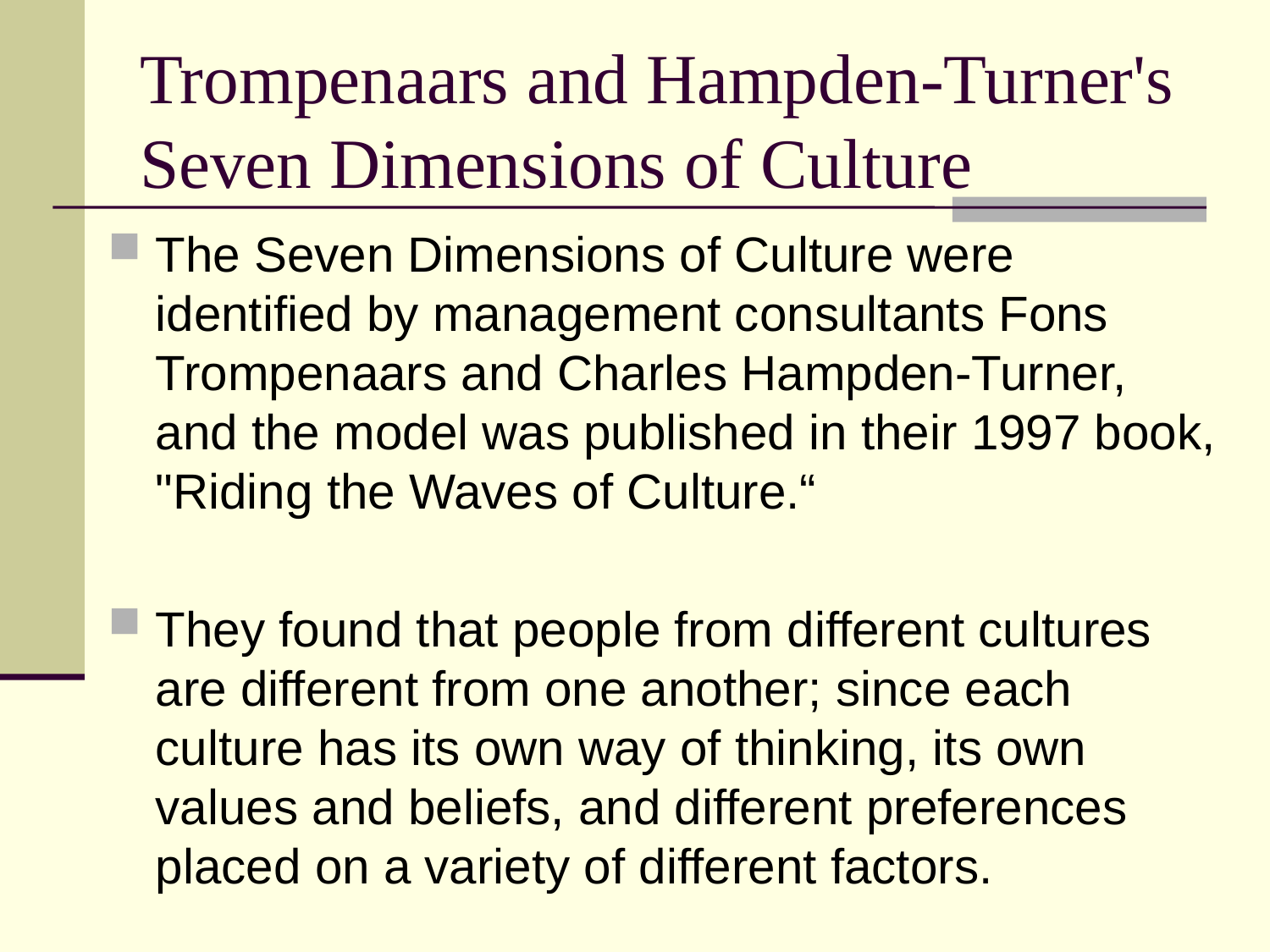

# Trompenaars and Hampden-Turner's Seven Dimensions of Culture
The Seven Dimensions of Culture were identified by management consultants Fons Trompenaars and Charles Hampden-Turner, and the model was published in their 1997 book, "Riding the Waves of Culture.“

They found that people from different cultures are different from one another; since each culture has its own way of thinking, its own values and beliefs, and different preferences placed on a variety of different factors.